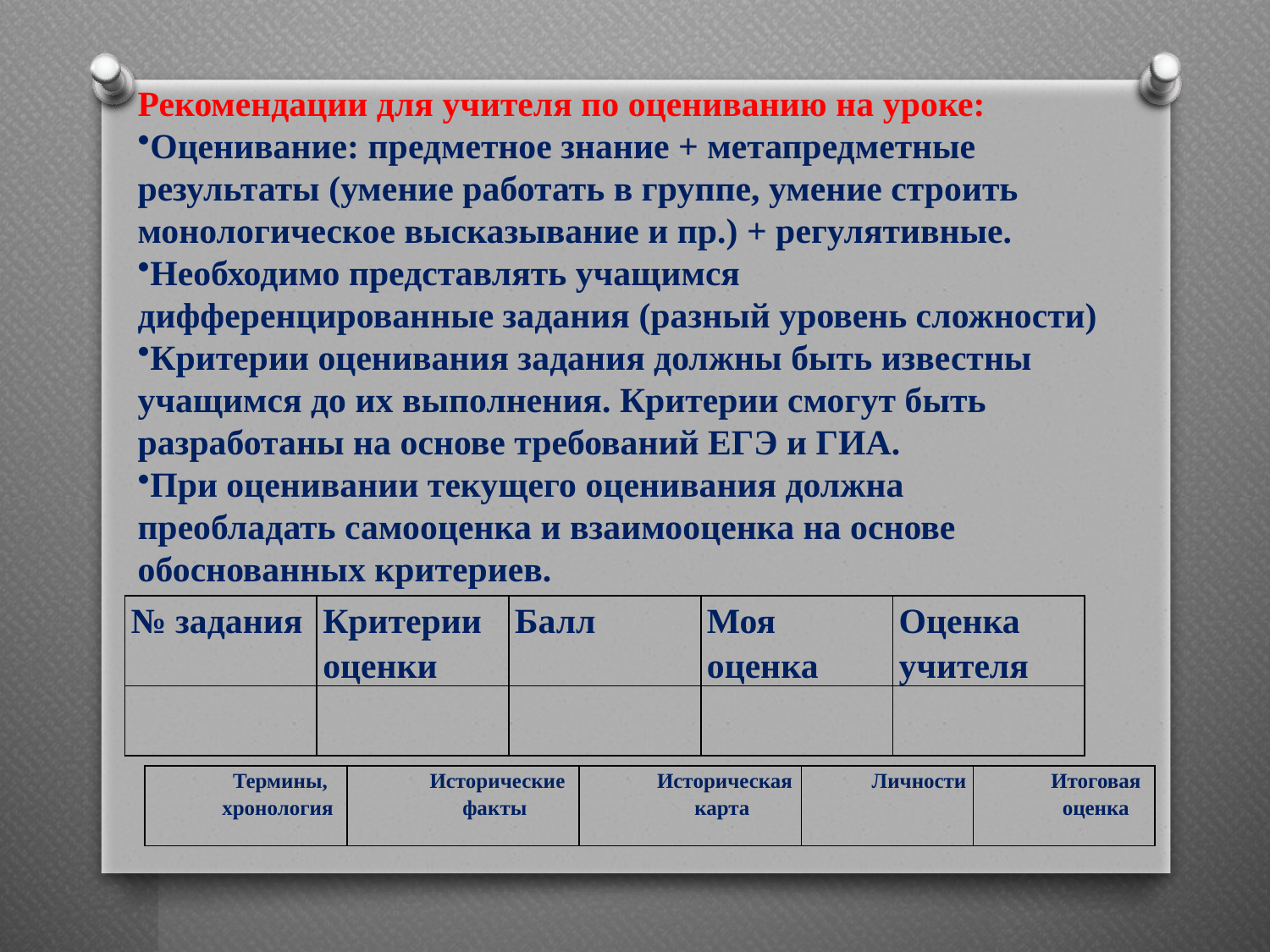

Рекомендации для учителя по оцениванию на уроке:
Оценивание: предметное знание + метапредметные результаты (умение работать в группе, умение строить монологическое высказывание и пр.) + регулятивные.
Необходимо представлять учащимся дифференцированные задания (разный уровень сложности)
Критерии оценивания задания должны быть известны учащимся до их выполнения. Критерии смогут быть разработаны на основе требований ЕГЭ и ГИА.
При оценивании текущего оценивания должна преобладать самооценка и взаимооценка на основе обоснованных критериев.

| № задания | Критерии оценки | Балл | Моя оценка | Оценка учителя |
| --- | --- | --- | --- | --- |
|  |  |  |  |  |
| Термины, хронология | Исторические факты | Историческая карта | Личности | Итоговая оценка |
| --- | --- | --- | --- | --- |